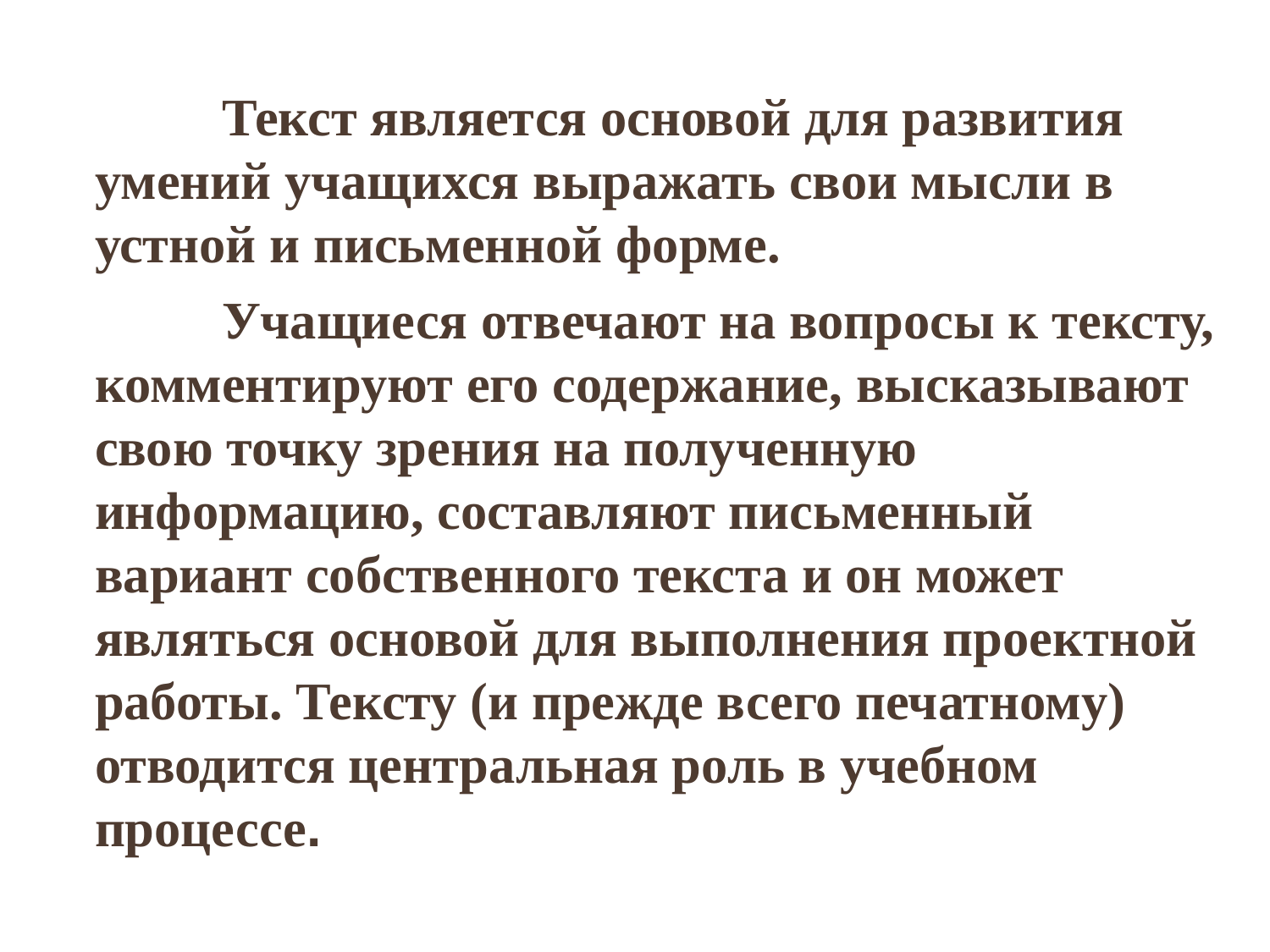

Текст является основой для развития умений учащихся выражать свои мысли в устной и письменной форме.
     	Учащиеся отвечают на вопросы к тексту, комментируют его содержание, высказывают свою точку зрения на полученную информацию, составляют письменный вариант собственного текста и он может являться основой для выполнения проектной работы. Тексту (и прежде всего печатному) отводится центральная роль в учебном процессе.